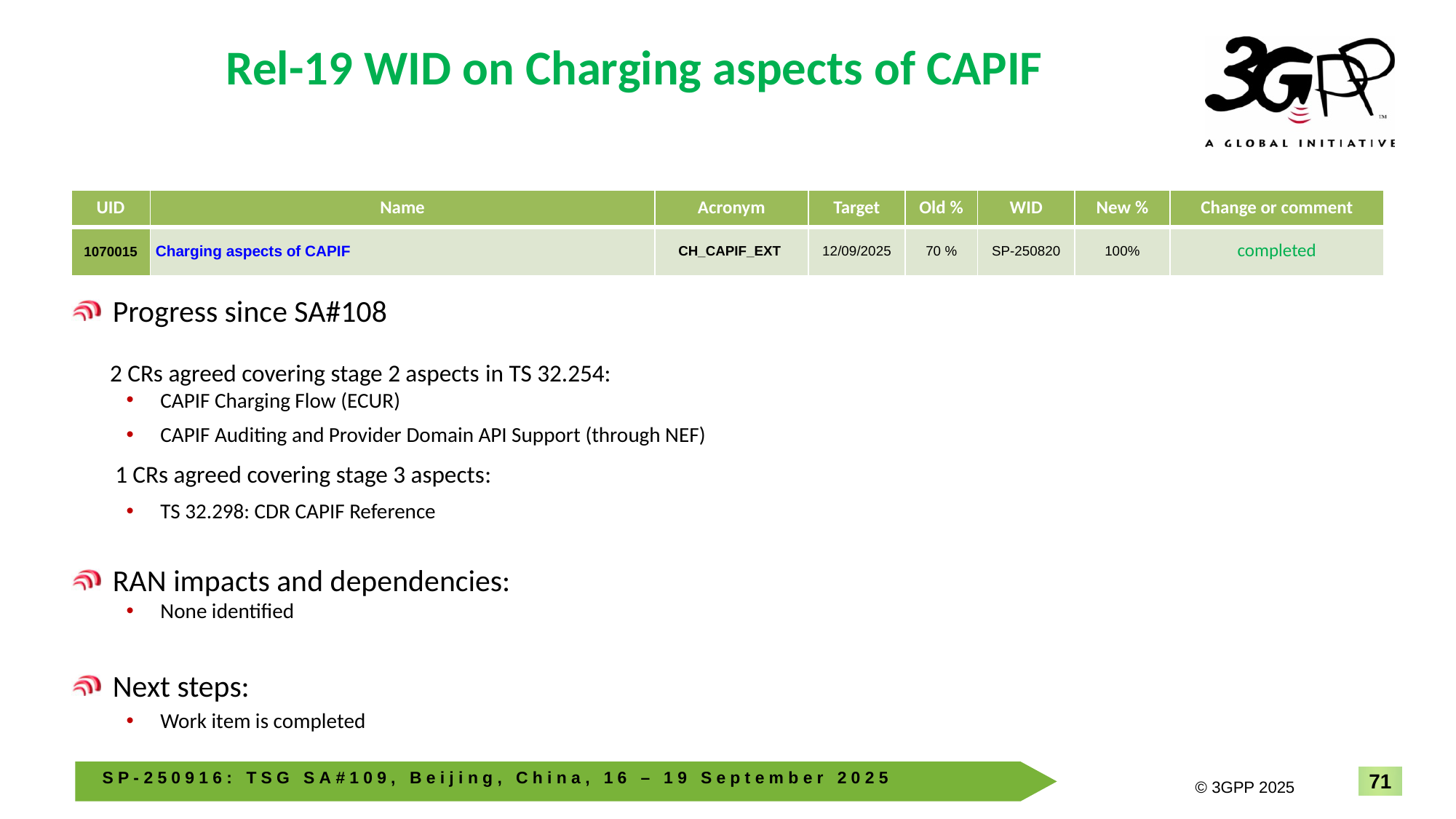

# Rel-19 WID on Charging aspects of CAPIF
| UID | Name | Acronym | Target | Old % | WID | New % | Change or comment |
| --- | --- | --- | --- | --- | --- | --- | --- |
| 1070015 | Charging aspects of CAPIF | CH\_CAPIF\_EXT | 12/09/2025 | 70 % | SP-250820 | 100% | completed |
Progress since SA#108

       2 CRs agreed covering stage 2 aspects in TS 32.254:
CAPIF Charging Flow (ECUR)
CAPIF Auditing and Provider Domain API Support (through NEF)
       1 CRs agreed covering stage 3 aspects:
TS 32.298: CDR CAPIF Reference

RAN impacts and dependencies:
None identified

Next steps:
Work item is completed